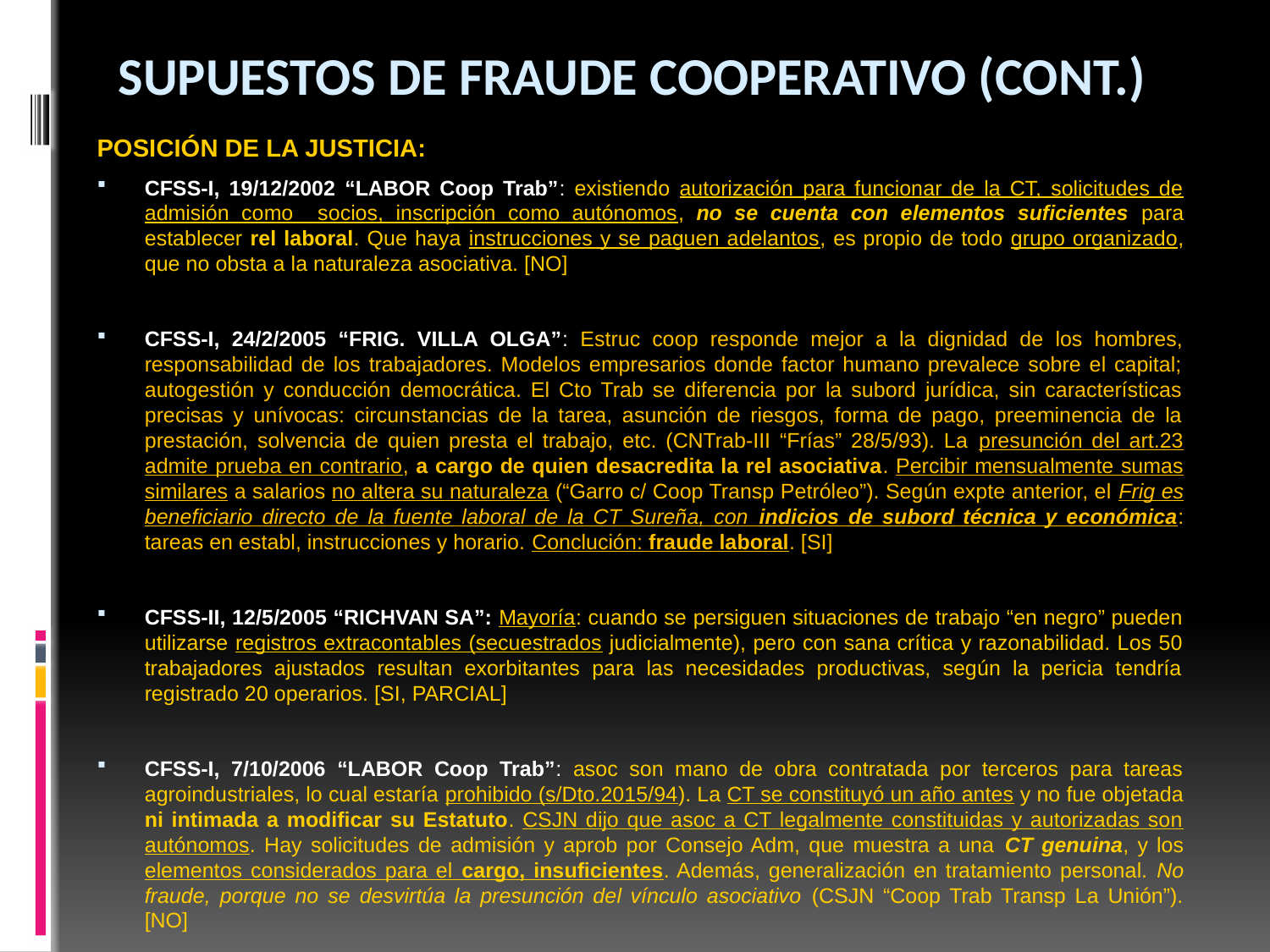

# Supuestos de fraude cooperativo (cont.)
POSICIÓN DE LA JUSTICIA:
CFSS-I, 19/12/2002 “LABOR Coop Trab”: existiendo autorización para funcionar de la CT, solicitudes de admisión como  socios, inscripción como autónomos, no se cuenta con elementos suficientes para establecer rel laboral. Que haya instrucciones y se paguen adelantos, es propio de todo grupo organizado, que no obsta a la naturaleza asociativa. [NO]

CFSS-I, 24/2/2005 “FRIG. VILLA OLGA”: Estruc coop responde mejor a la dignidad de los hombres, responsabilidad de los trabajadores. Modelos empresarios donde factor humano prevalece sobre el capital; autogestión y conducción democrática. El Cto Trab se diferencia por la subord jurídica, sin características precisas y unívocas: circunstancias de la tarea, asunción de riesgos, forma de pago, preeminencia de la prestación, solvencia de quien presta el trabajo, etc. (CNTrab-III “Frías” 28/5/93). La presunción del art.23 admite prueba en contrario, a cargo de quien desacredita la rel asociativa. Percibir mensualmente sumas similares a salarios no altera su naturaleza (“Garro c/ Coop Transp Petróleo”). Según expte anterior, el Frig es beneficiario directo de la fuente laboral de la CT Sureña, con indicios de subord técnica y económica: tareas en establ, instrucciones y horario. Conclución: fraude laboral. [SI]

CFSS-II, 12/5/2005 “RICHVAN SA”: Mayoría: cuando se persiguen situaciones de trabajo “en negro” pueden utilizarse registros extracontables (secuestrados judicialmente), pero con sana crítica y razonabilidad. Los 50 trabajadores ajustados resultan exorbitantes para las necesidades productivas, según la pericia tendría registrado 20 operarios. [SI, PARCIAL]

CFSS-I, 7/10/2006 “LABOR Coop Trab”: asoc son mano de obra contratada por terceros para tareas agroindustriales, lo cual estaría prohibido (s/Dto.2015/94). La CT se constituyó un año antes y no fue objetada ni intimada a modificar su Estatuto. CSJN dijo que asoc a CT legalmente constituidas y autorizadas son autónomos. Hay solicitudes de admisión y aprob por Consejo Adm, que muestra a una CT genuina, y los elementos considerados para el cargo, insuficientes. Además, generalización en tratamiento personal. No fraude, porque no se desvirtúa la presunción del vínculo asociativo (CSJN “Coop Trab Transp La Unión”). [NO]